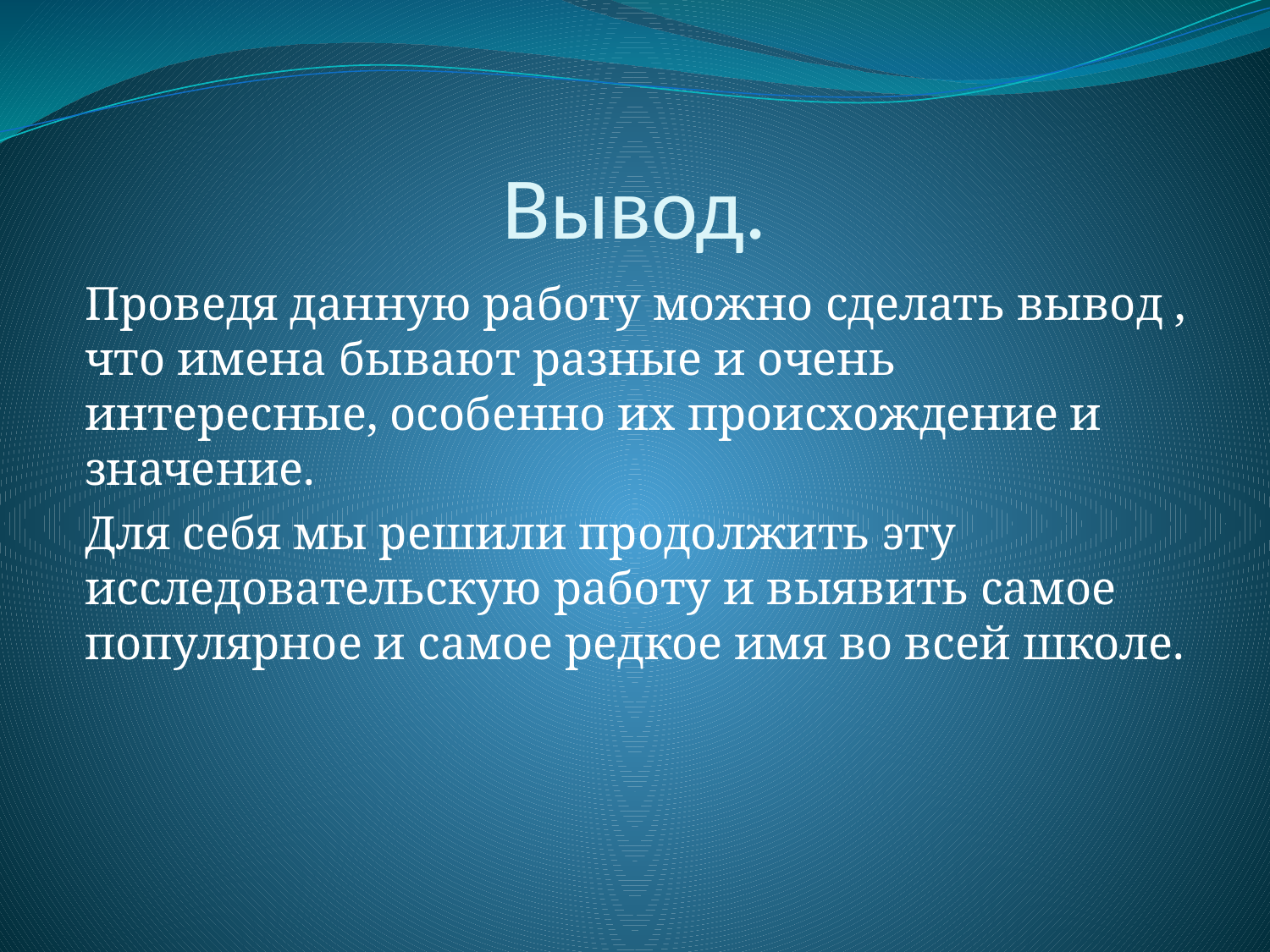

# Вывод.
Проведя данную работу можно сделать вывод , что имена бывают разные и очень интересные, особенно их происхождение и значение.
Для себя мы решили продолжить эту исследовательскую работу и выявить самое популярное и самое редкое имя во всей школе.